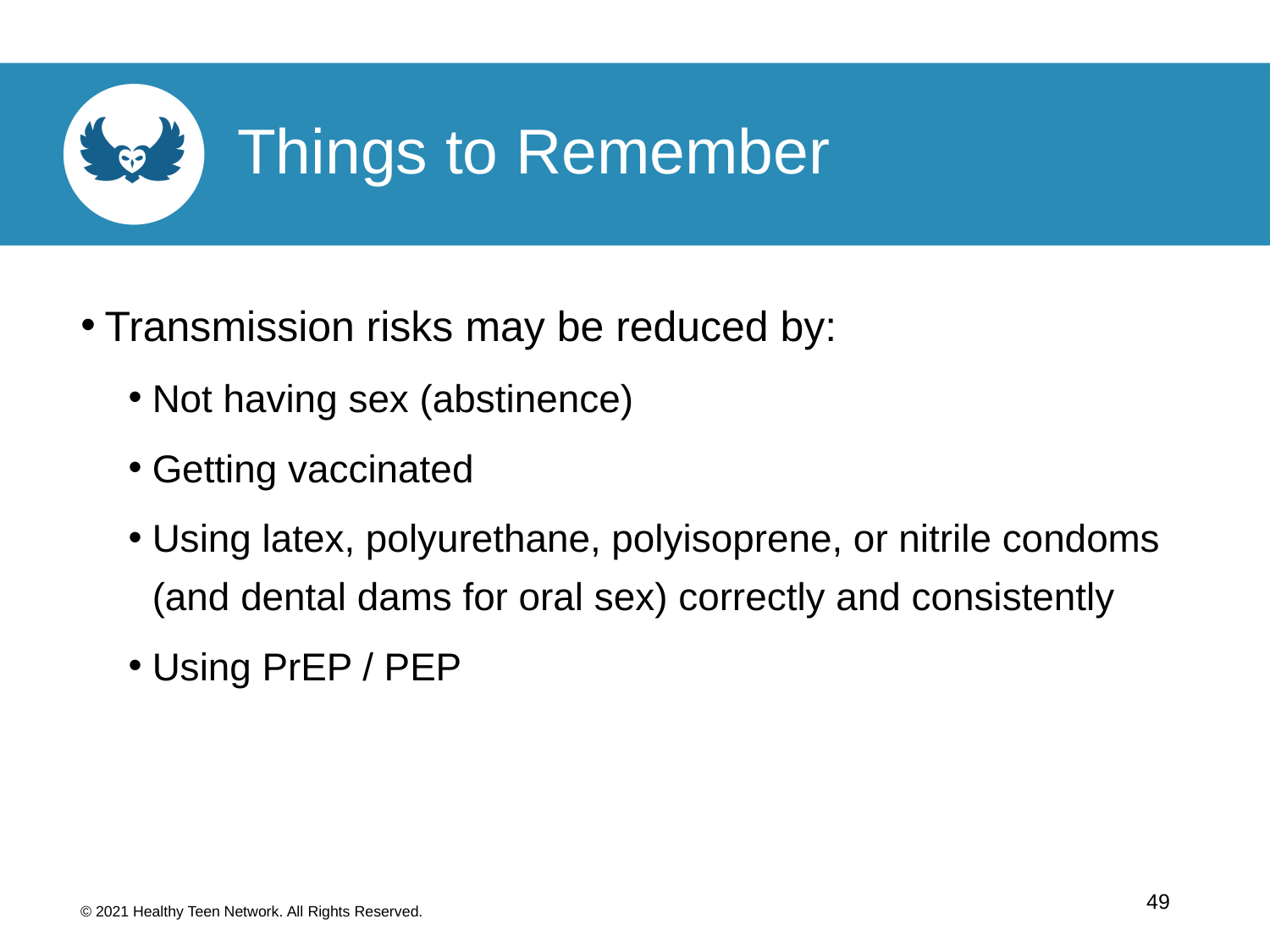

Things to Remember
Transmission risks may be reduced by:
Not having sex (abstinence)
Getting vaccinated
Using latex, polyurethane, polyisoprene, or nitrile condoms (and dental dams for oral sex) correctly and consistently
Using PrEP / PEP